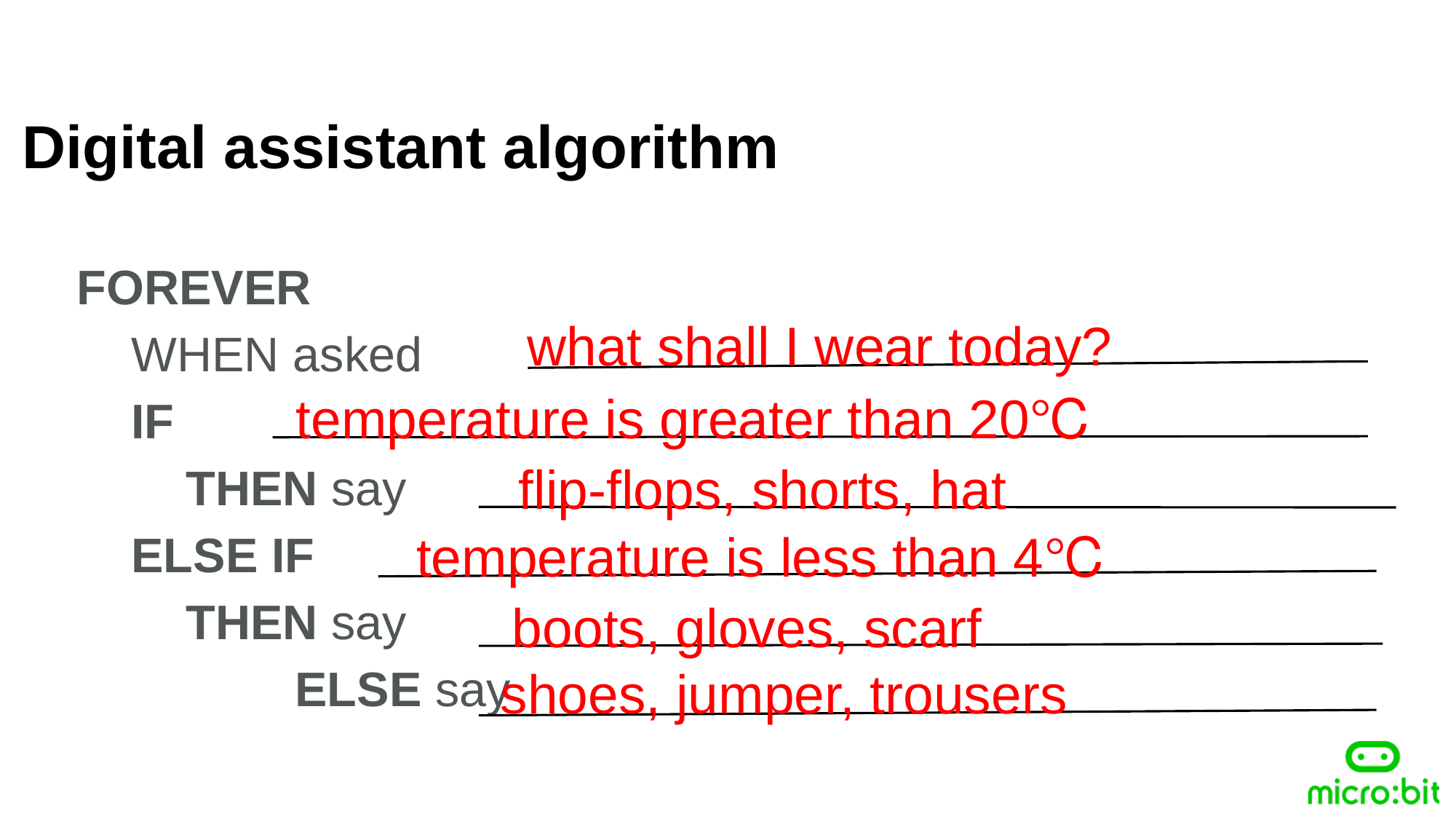

Digital assistant algorithm

FOREVER
WHEN asked
IF
THEN say
ELSE IF
THEN say
		ELSE say

what shall I wear today?
temperature is greater than 20℃
flip-flops, shorts, hat
temperature is less than 4℃
boots, gloves, scarf
shoes, jumper, trousers